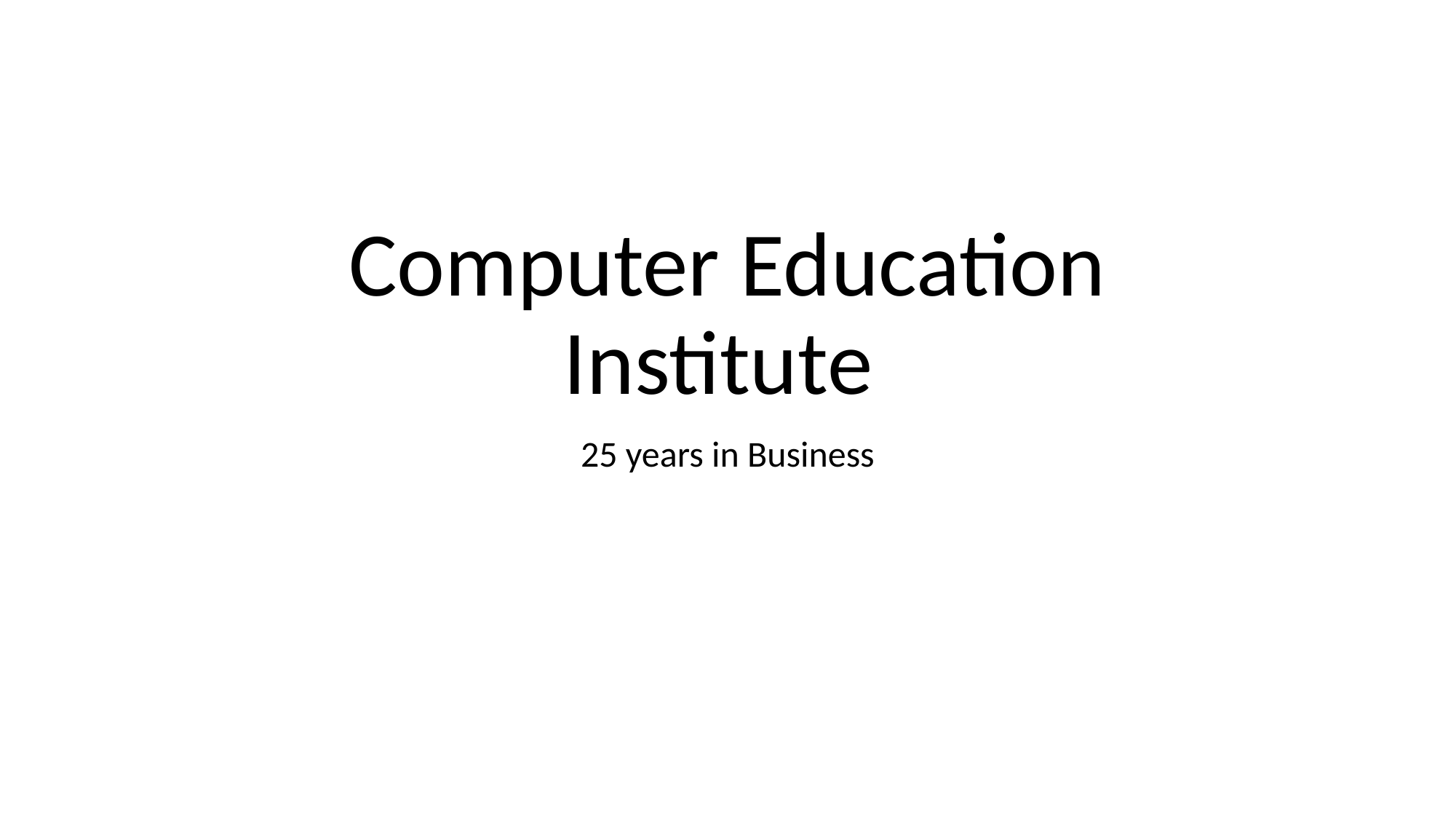

# Computer Education Institute
25 years in Business